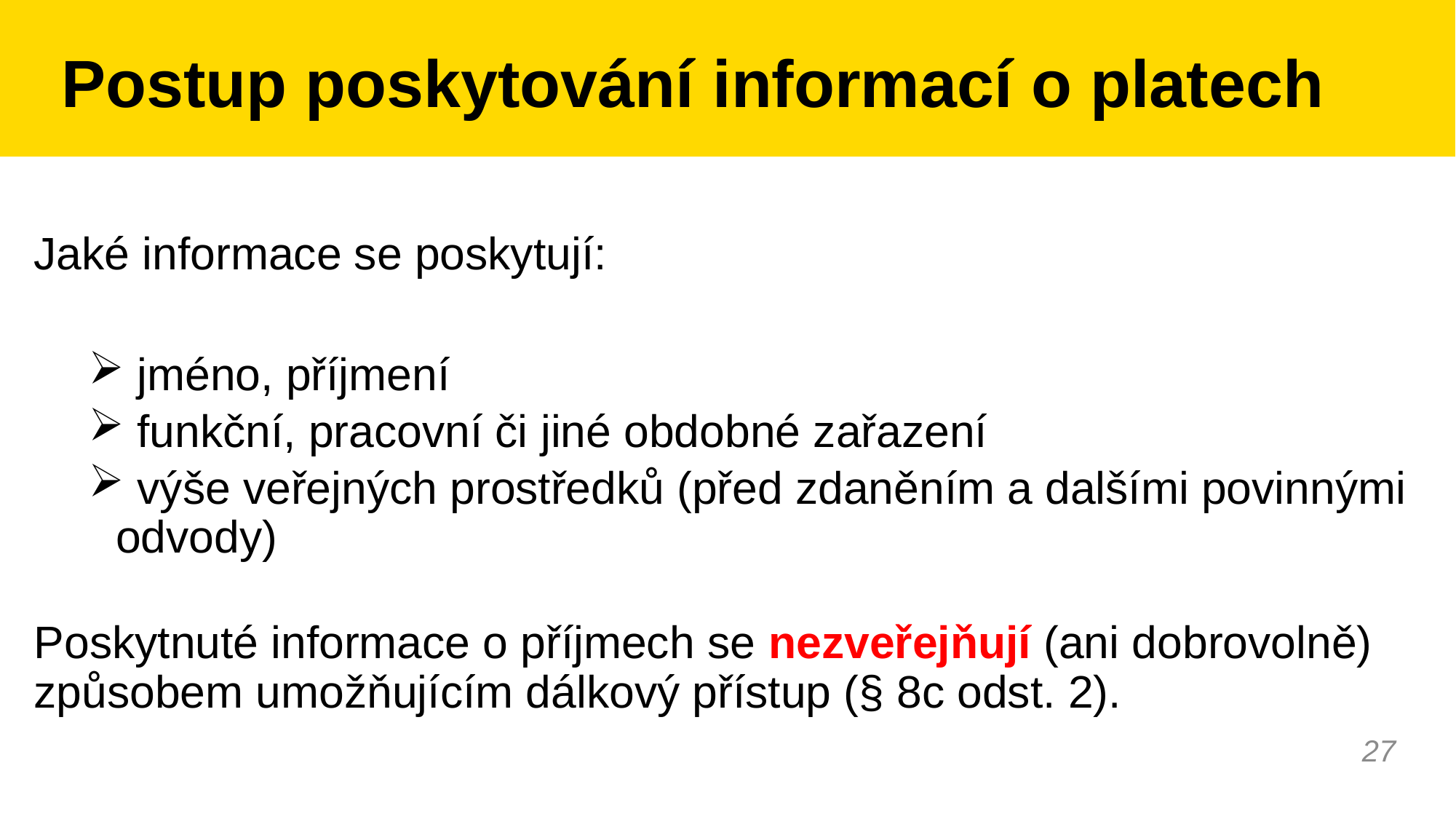

# Postup poskytování informací o platech

Jaké informace se poskytují:

 jméno, příjmení
 funkční, pracovní či jiné obdobné zařazení
 výše veřejných prostředků (před zdaněním a dalšími povinnými odvody)
Poskytnuté informace o příjmech se nezveřejňují (ani dobrovolně) způsobem umožňujícím dálkový přístup (§ 8c odst. 2).

27